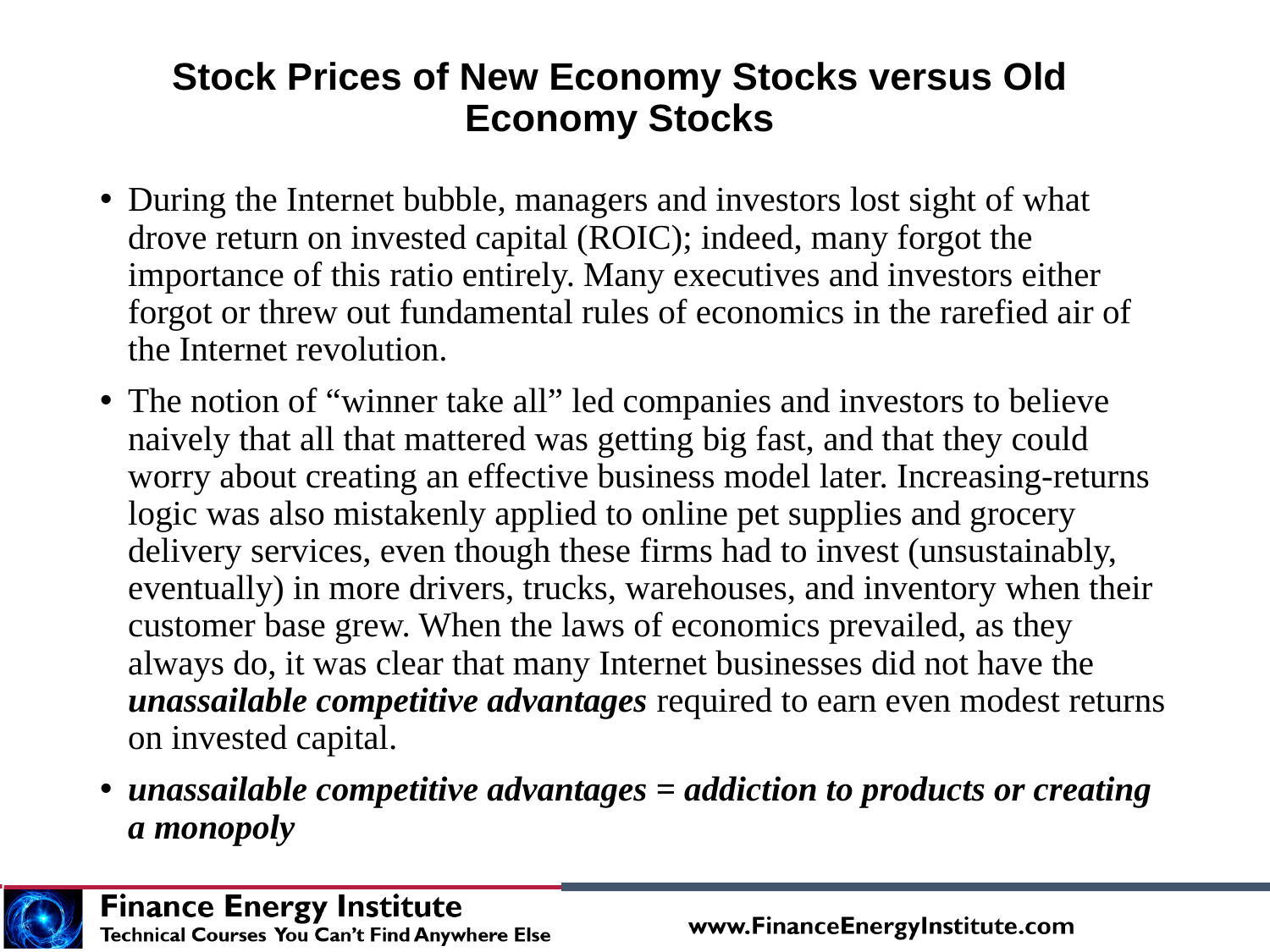

# Stock Prices of New Economy Stocks versus Old Economy Stocks
During the Internet bubble, managers and investors lost sight of what drove return on invested capital (ROIC); indeed, many forgot the importance of this ratio entirely. Many executives and investors either forgot or threw out fundamental rules of economics in the rarefied air of the Internet revolution.
The notion of “winner take all” led companies and investors to believe naively that all that mattered was getting big fast, and that they could worry about creating an effective business model later. Increasing-returns logic was also mistakenly applied to online pet supplies and grocery delivery services, even though these firms had to invest (unsustainably, eventually) in more drivers, trucks, warehouses, and inventory when their customer base grew. When the laws of economics prevailed, as they always do, it was clear that many Internet businesses did not have the unassailable competitive advantages required to earn even modest returns on invested capital.
unassailable competitive advantages = addiction to products or creating a monopoly